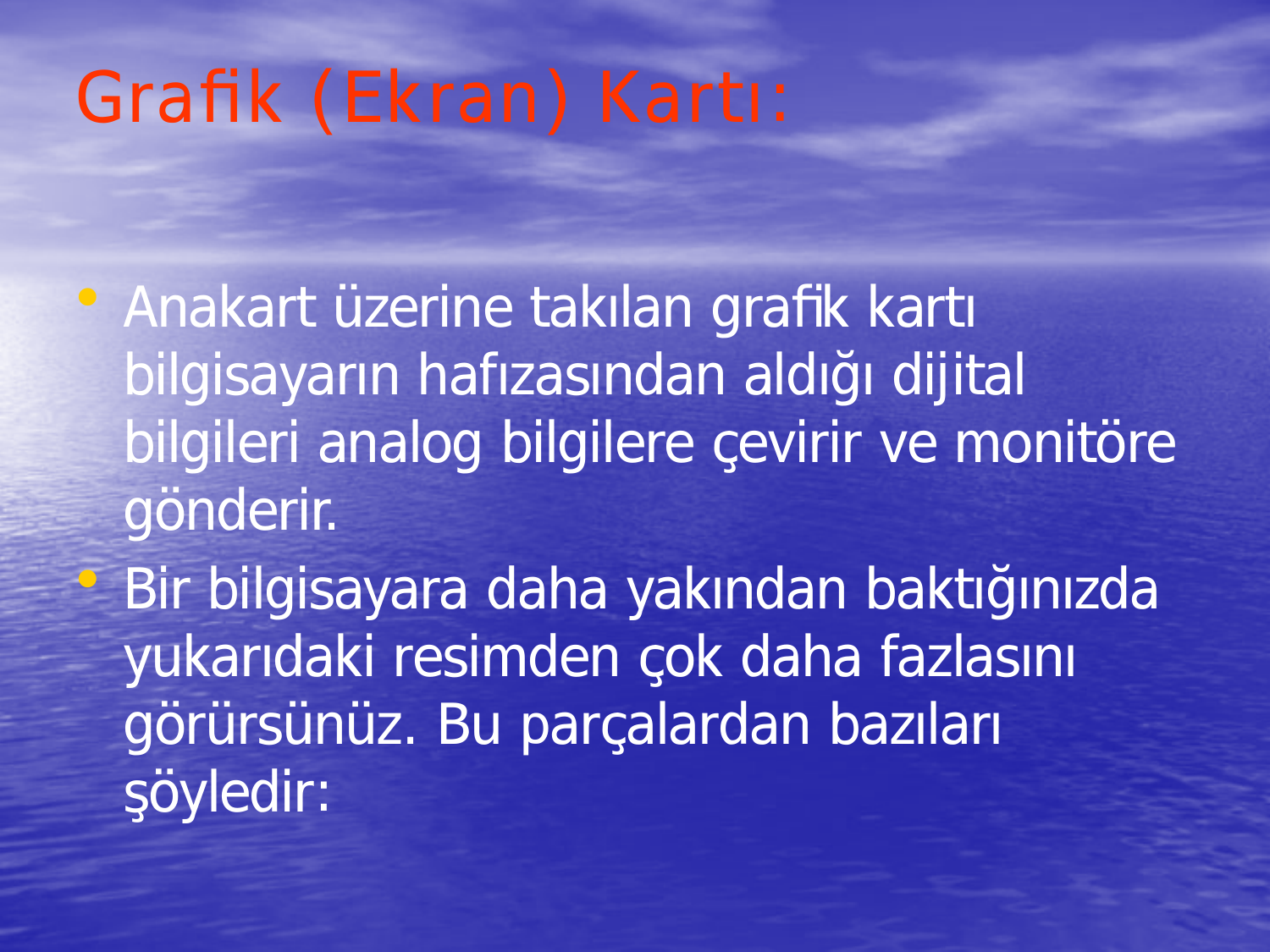

# Grafik (Ekran) Kartı:
Anakart üzerine takılan grafik kartı bilgisayarın hafızasından aldığı dijital bilgileri analog bilgilere çevirir ve monitöre gönderir.
Bir bilgisayara daha yakından baktığınızda yukarıdaki resimden çok daha fazlasını görürsünüz. Bu parçalardan bazıları şöyledir: